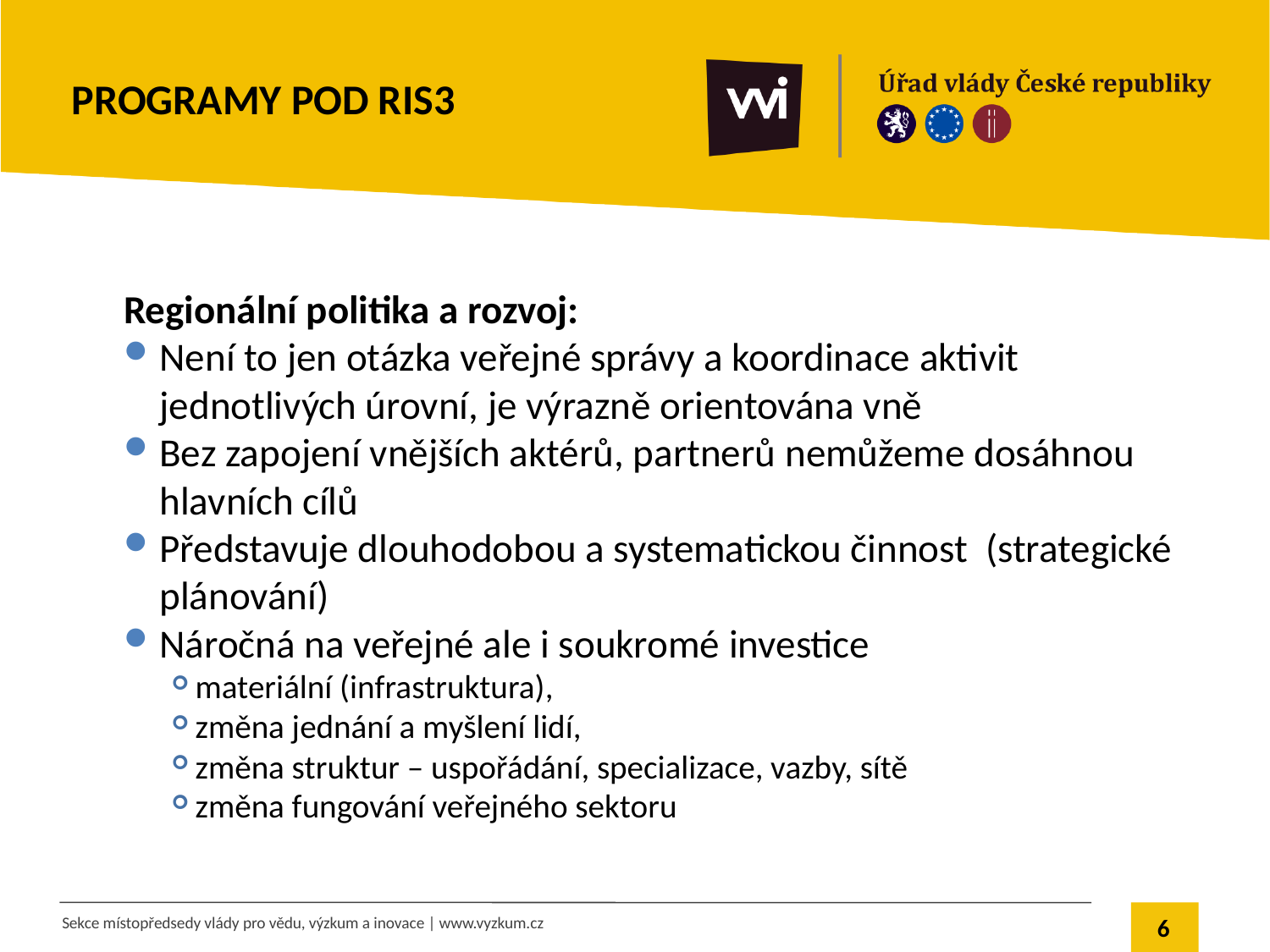

# Programy pod RIS3
Regionální politika a rozvoj:
Není to jen otázka veřejné správy a koordinace aktivit jednotlivých úrovní, je výrazně orientována vně
Bez zapojení vnějších aktérů, partnerů nemůžeme dosáhnou hlavních cílů
Představuje dlouhodobou a systematickou činnost  (strategické plánování)
Náročná na veřejné ale i soukromé investice
materiální (infrastruktura),
změna jednání a myšlení lidí,
změna struktur – uspořádání, specializace, vazby, sítě
změna fungování veřejného sektoru

6